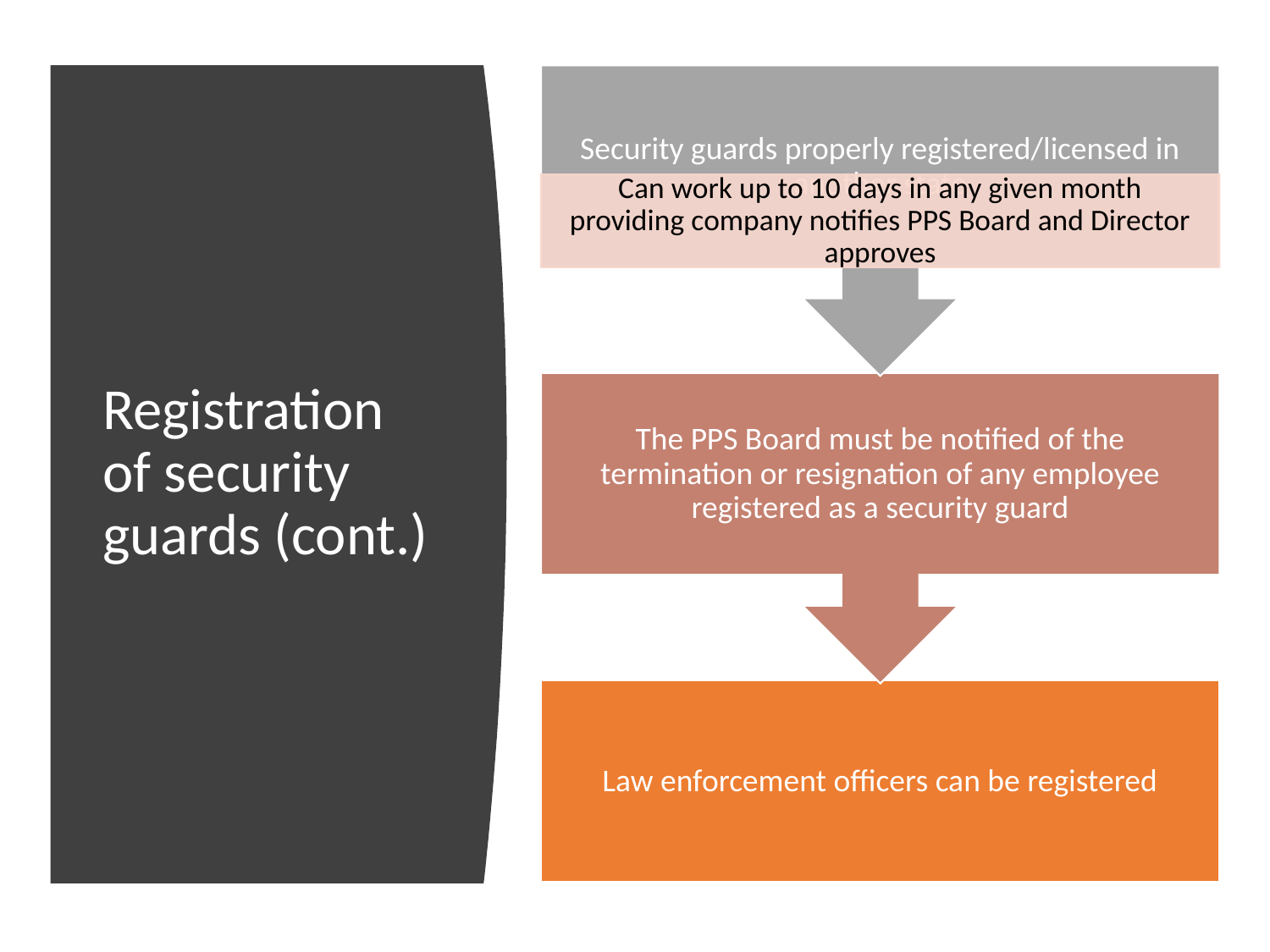

Law enforcement officers can be registered
The PPS Board must be notified of the termination or resignation of any employee registered as a security guard
Security guards properly registered/licensed in another state
Can work up to 10 days in any given month providing company notifies PPS Board and Director approves

# Registration of security guards (cont.)